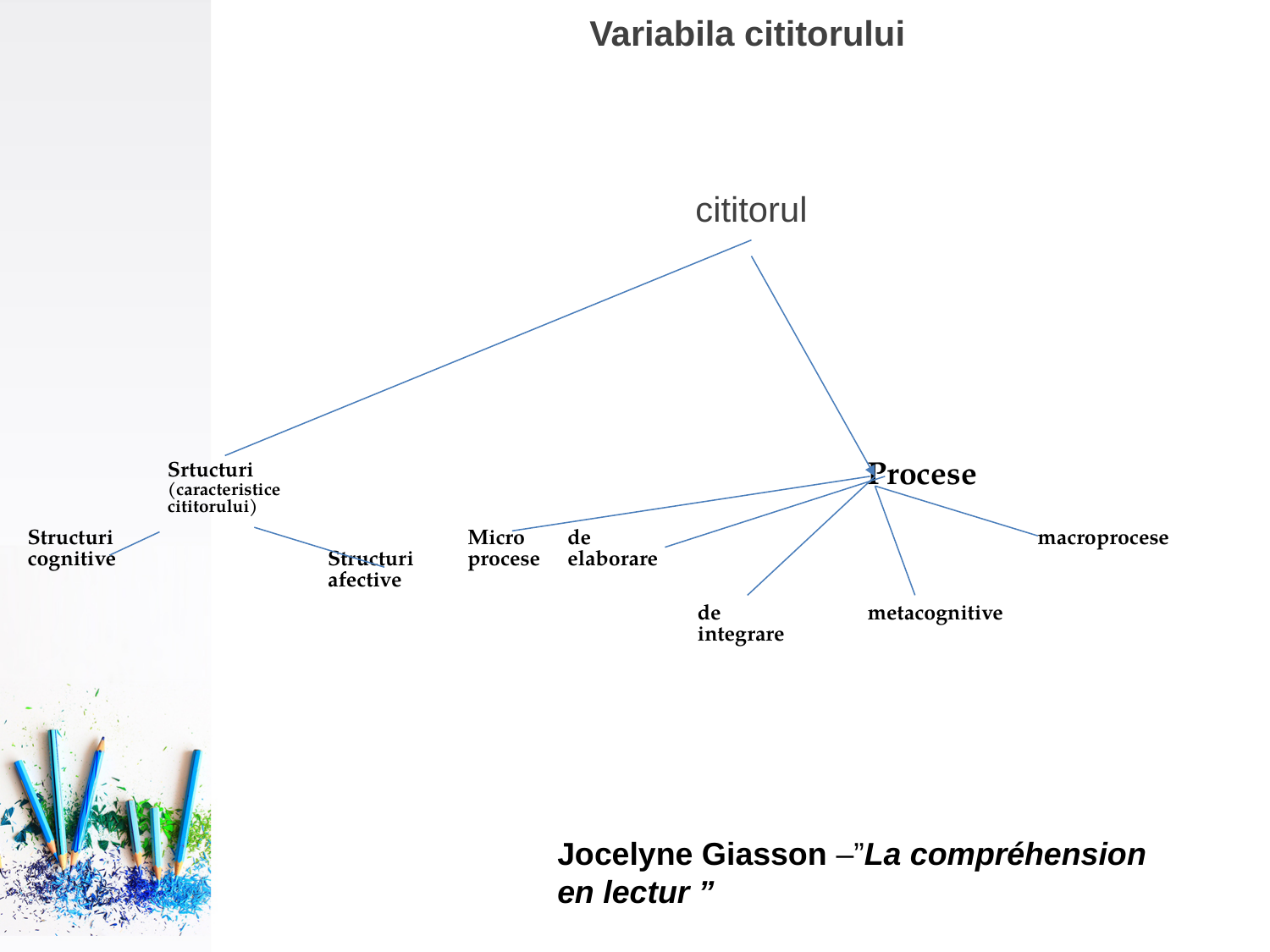

# Variabila cititorului
cititorul
|  | Srtucturi (caracteristice cititorului) |  |  |  |  | Procese |  |
| --- | --- | --- | --- | --- | --- | --- | --- |
| Structuri cognitive |  | Structuri afective | Micro procese | de elaborare |  |  | macroprocese |
|  |  |  |  |  | de integrare | metacognitive |  |
|  |  |  |  |  |  |  |  |
Jocelyne Giasson –”La compréhension en lectur ”